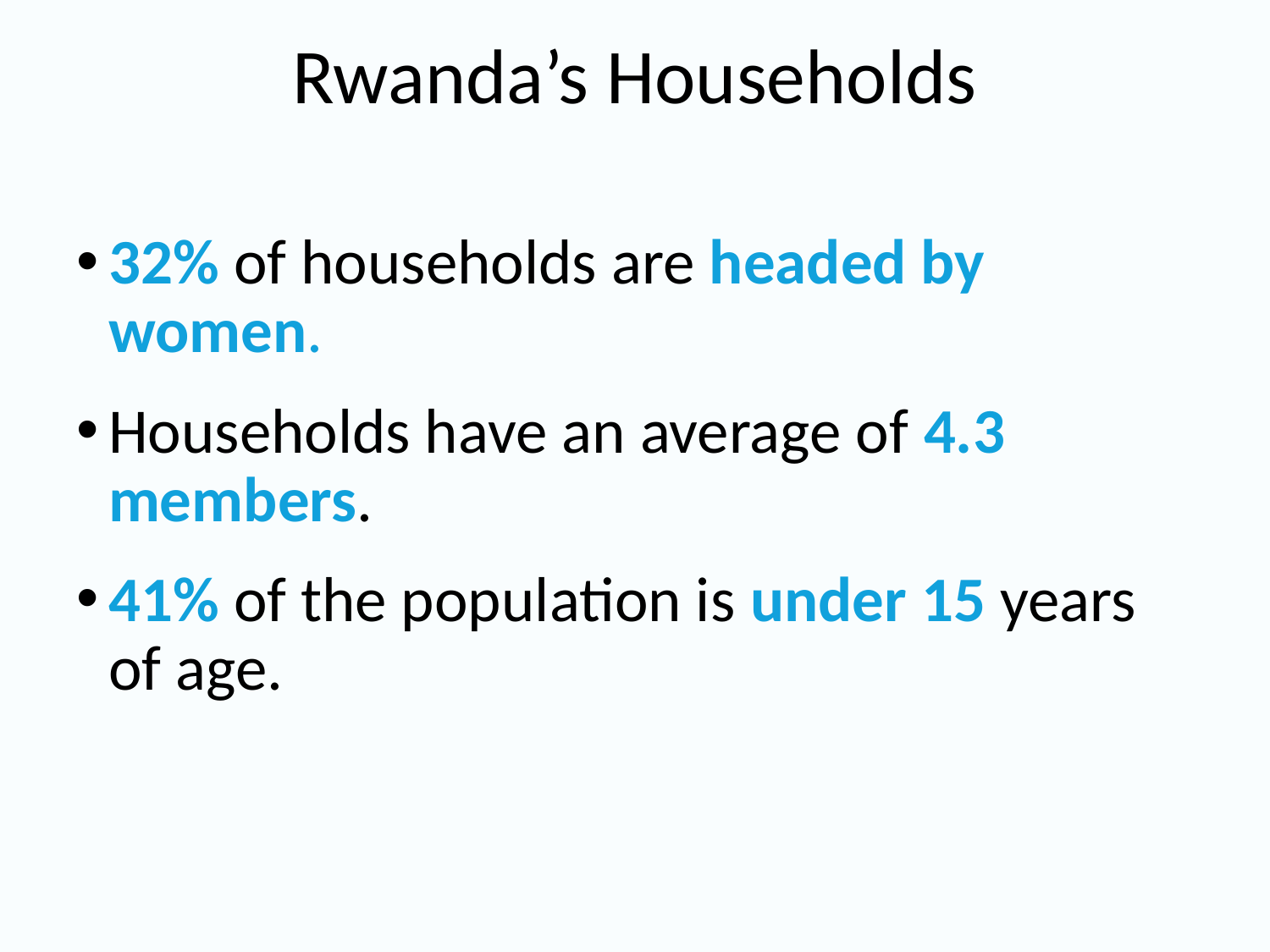

# Rwanda’s Households
32% of households are headed by women.
Households have an average of 4.3 members.
41% of the population is under 15 years of age.